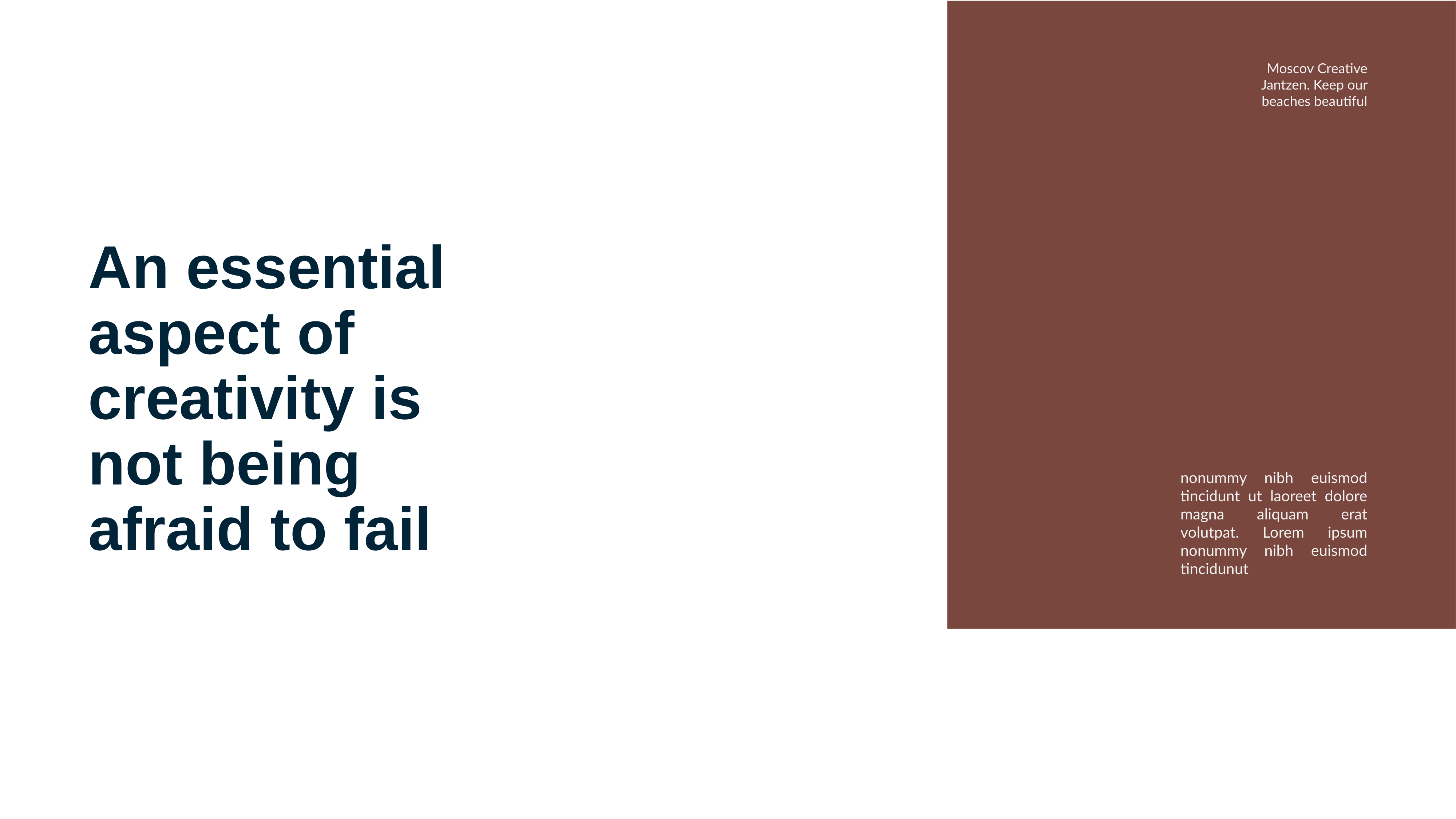

Moscov Creative
Jantzen. Keep our beaches beautiful

An essential aspect of creativity is not being afraid to fail

nonummy nibh euismod tincidunt ut laoreet dolore magna aliquam erat volutpat. Lorem ipsum nonummy nibh euismod tincidunut